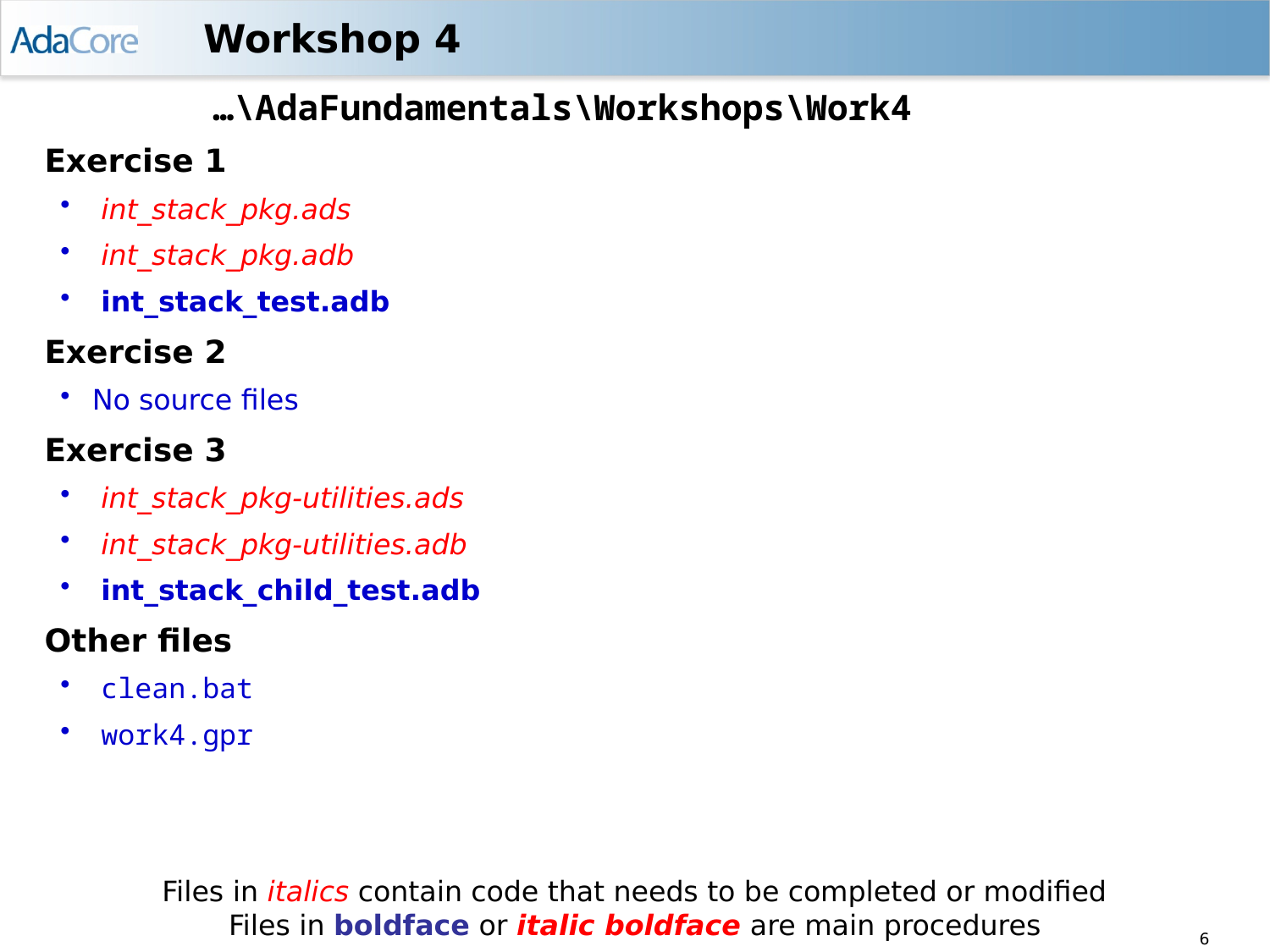

# Workshop 4
…\AdaFundamentals\Workshops\Work4
Exercise 1
 int_stack_pkg.ads
 int_stack_pkg.adb
 int_stack_test.adb
Exercise 2
No source files
Exercise 3
 int_stack_pkg-utilities.ads
 int_stack_pkg-utilities.adb
 int_stack_child_test.adb
Other files
 clean.bat
 work4.gpr

Files in italics contain code that needs to be completed or modified
Files in boldface or italic boldface are main procedures